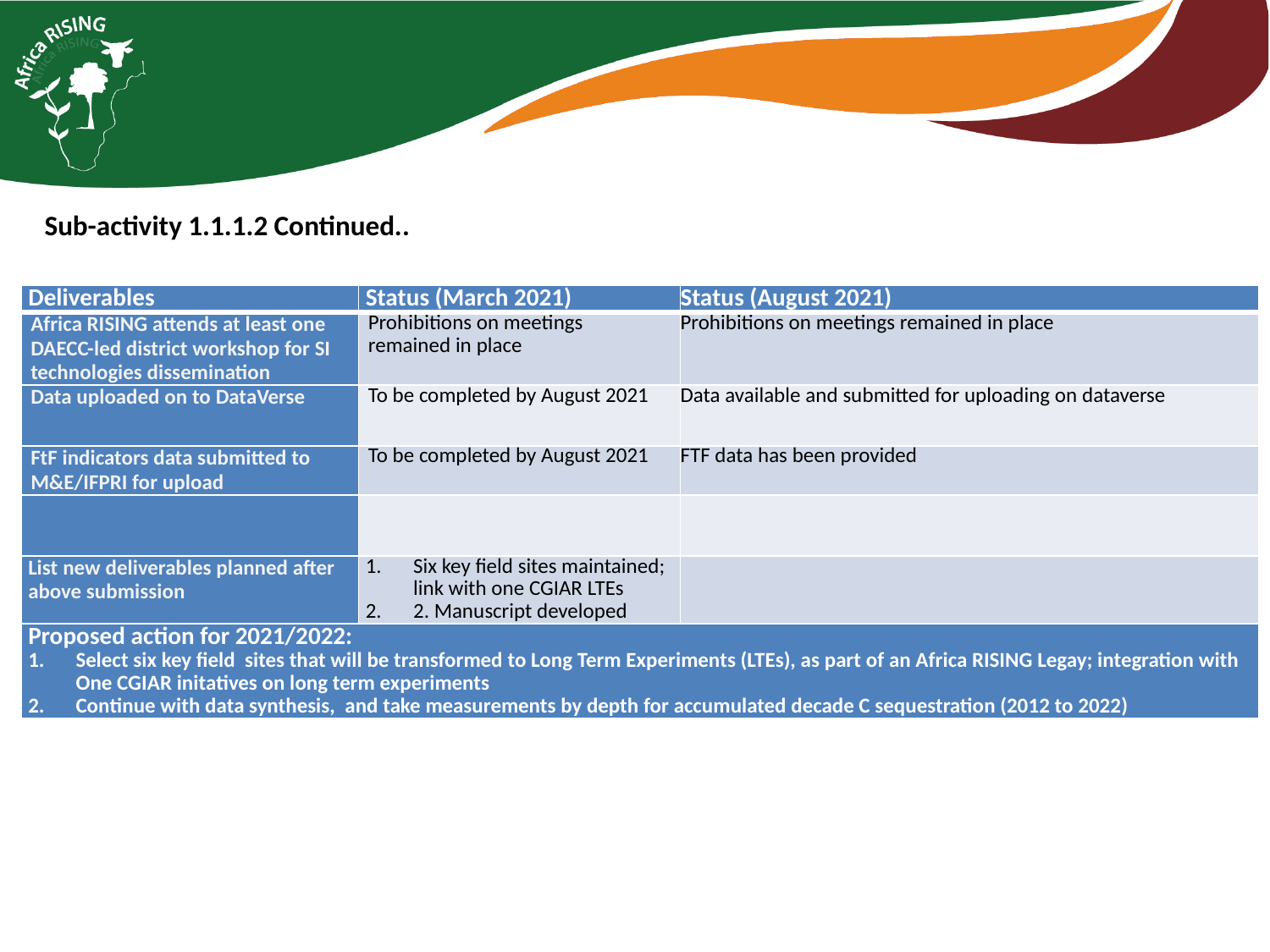

Sub-activity 1.1.1.2 Continued..
| Deliverables | Status (March 2021) | Status (August 2021) |
| --- | --- | --- |
| Africa RISING attends at least one DAECC-led district workshop for SI technologies dissemination | Prohibitions on meetings remained in place | Prohibitions on meetings remained in place |
| Data uploaded on to DataVerse | To be completed by August 2021 | Data available and submitted for uploading on dataverse |
| FtF indicators data submitted to M&E/IFPRI for upload | To be completed by August 2021 | FTF data has been provided |
|  |  |  |
| List new deliverables planned after above submission | Six key field sites maintained; link with one CGIAR LTEs 2. Manuscript developed |  |
| Proposed action for 2021/2022: Select six key field sites that will be transformed to Long Term Experiments (LTEs), as part of an Africa RISING Legay; integration with One CGIAR initatives on long term experiments Continue with data synthesis, and take measurements by depth for accumulated decade C sequestration (2012 to 2022) |  |  |